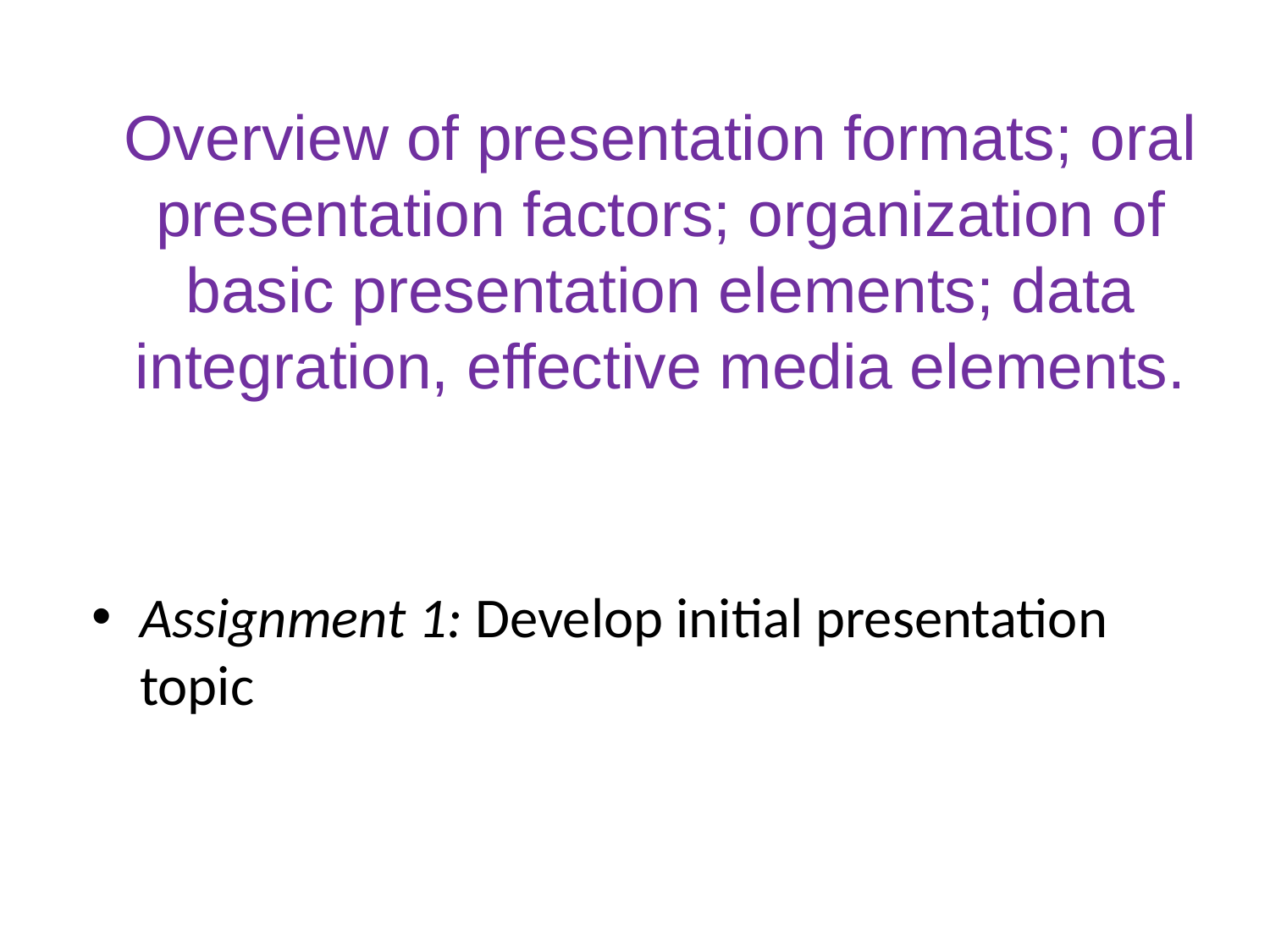

# Overview of presentation formats; oral presentation factors; organization of basic presentation elements; data integration, effective media elements.
Assignment 1: Develop initial presentation topic